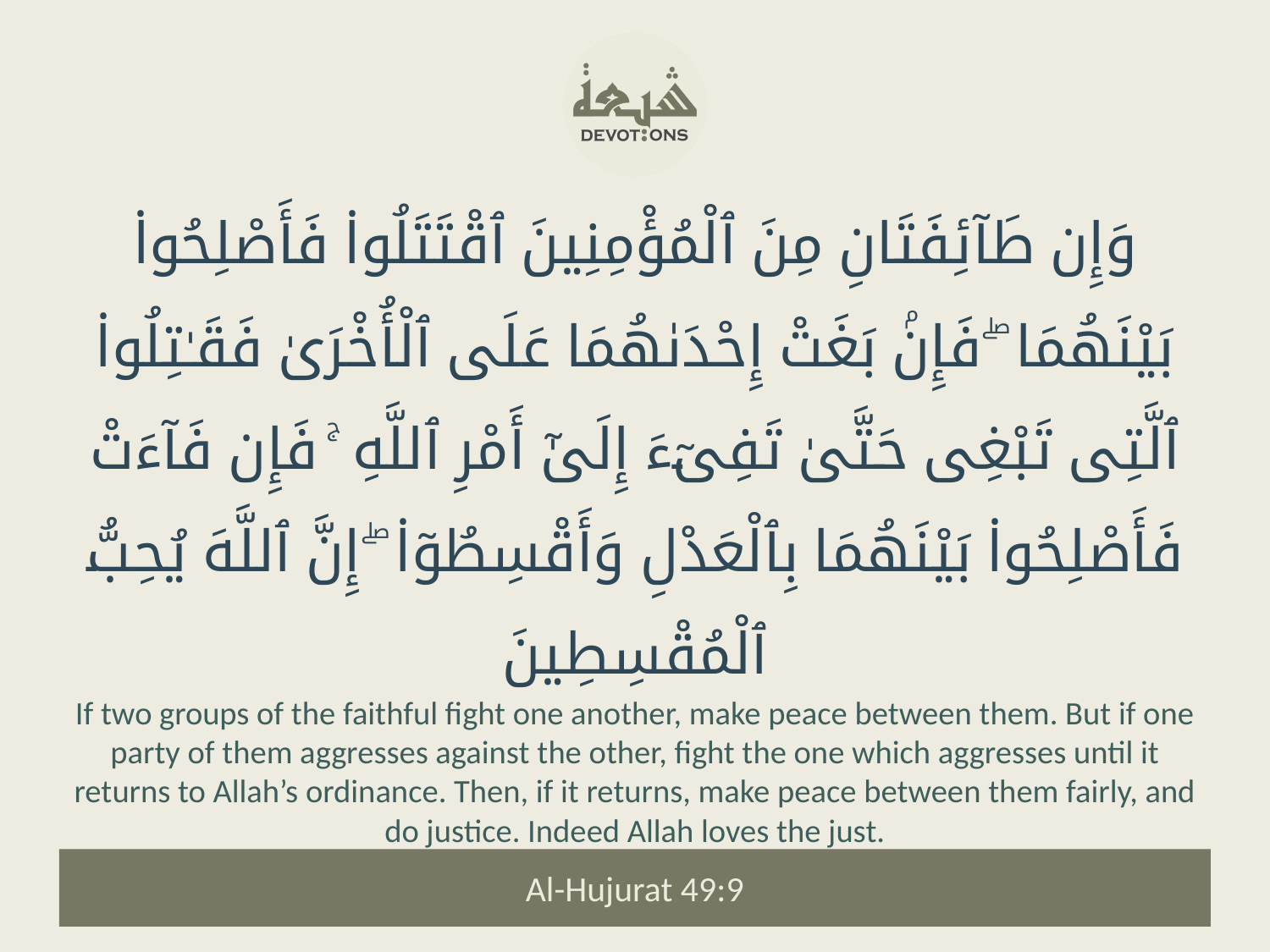

وَإِن طَآئِفَتَانِ مِنَ ٱلْمُؤْمِنِينَ ٱقْتَتَلُوا۟ فَأَصْلِحُوا۟ بَيْنَهُمَا ۖ فَإِنۢ بَغَتْ إِحْدَىٰهُمَا عَلَى ٱلْأُخْرَىٰ فَقَـٰتِلُوا۟ ٱلَّتِى تَبْغِى حَتَّىٰ تَفِىٓءَ إِلَىٰٓ أَمْرِ ٱللَّهِ ۚ فَإِن فَآءَتْ فَأَصْلِحُوا۟ بَيْنَهُمَا بِٱلْعَدْلِ وَأَقْسِطُوٓا۟ ۖ إِنَّ ٱللَّهَ يُحِبُّ ٱلْمُقْسِطِينَ
If two groups of the faithful fight one another, make peace between them. But if one party of them aggresses against the other, fight the one which aggresses until it returns to Allah’s ordinance. Then, if it returns, make peace between them fairly, and do justice. Indeed Allah loves the just.
Al-Hujurat 49:9